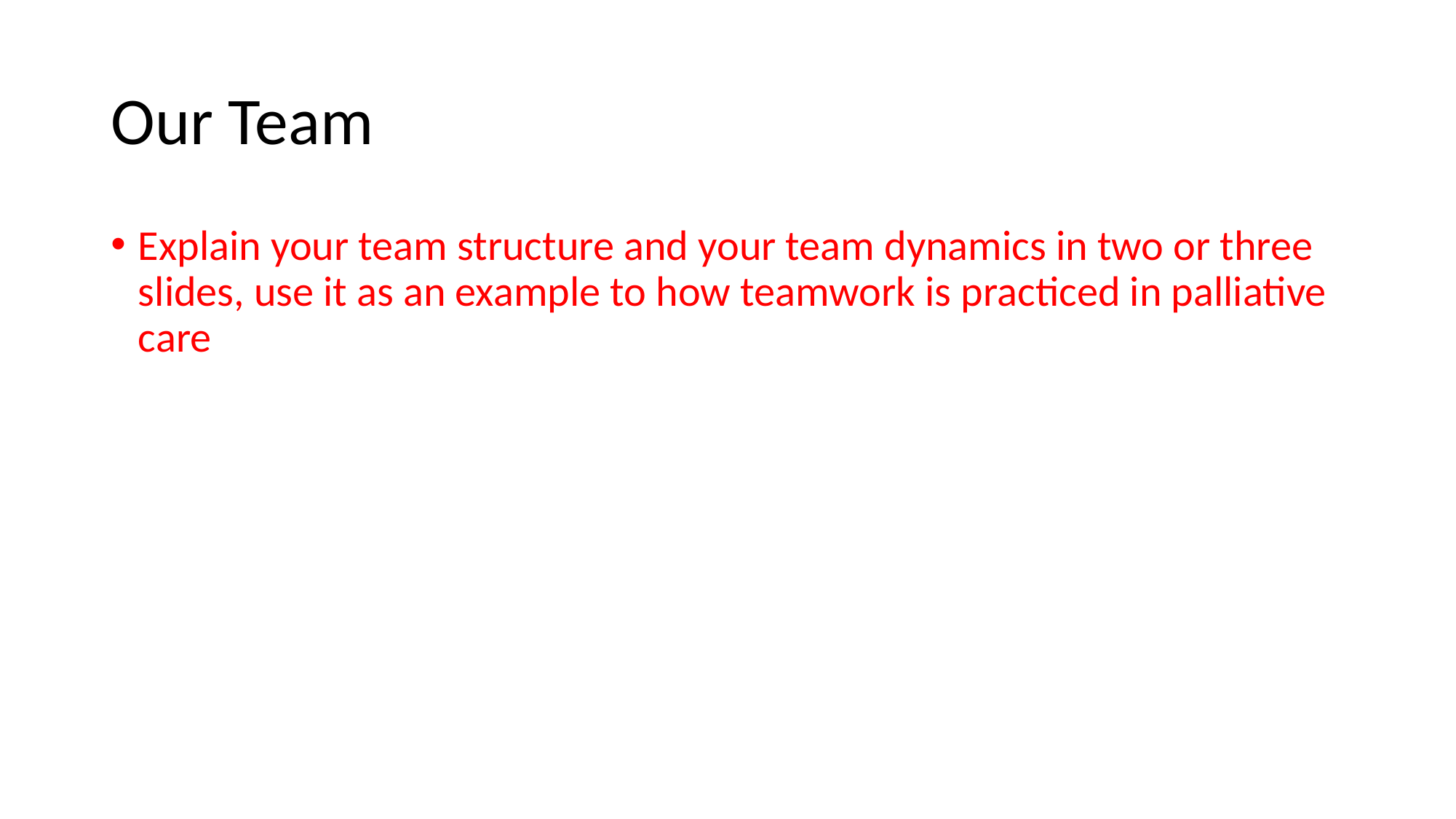

# Our Team
Explain your team structure and your team dynamics in two or three slides, use it as an example to how teamwork is practiced in palliative care